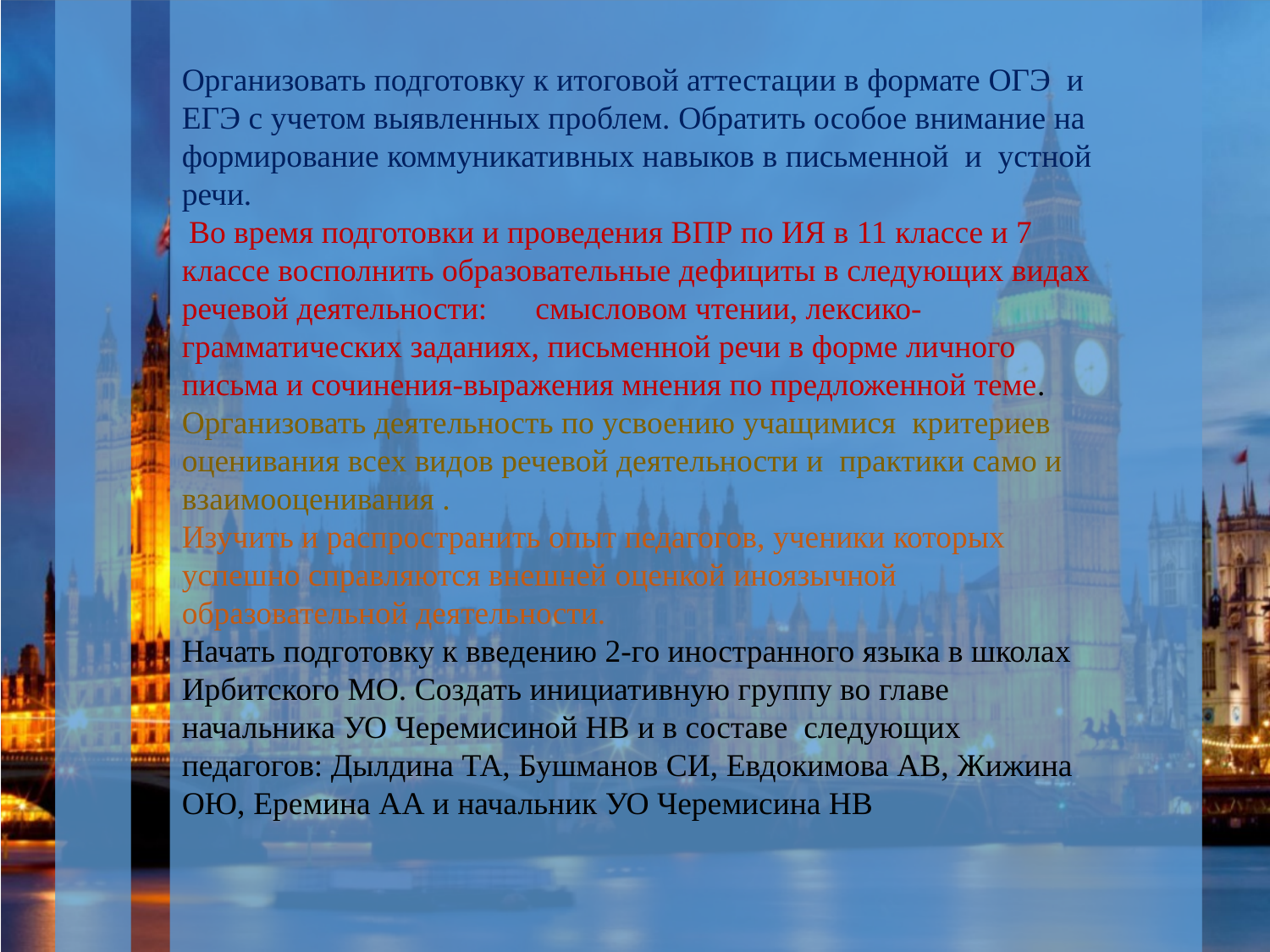

Организовать подготовку к итоговой аттестации в формате ОГЭ  и  ЕГЭ с учетом выявленных проблем. Обратить особое внимание на формирование коммуникативных навыков в письменной  и  устной речи.
 Во время подготовки и проведения ВПР по ИЯ в 11 классе и 7 классе восполнить образовательные дефициты в следующих видах речевой деятельности:      смысловом чтении, лексико-грамматических заданиях, письменной речи в форме личного письма и сочинения-выражения мнения по предложенной теме.
Организовать деятельность по усвоению учащимися  критериев оценивания всех видов речевой деятельности и  практики само и взаимооценивания .
Изучить и распространить опыт педагогов, ученики которых успешно справляются внешней оценкой иноязычной образовательной деятельности.
Начать подготовку к введению 2-го иностранного языка в школах Ирбитского МО. Создать инициативную группу во главе начальника УО Черемисиной НВ и в составе  следующих педагогов: Дылдина ТА, Бушманов СИ, Евдокимова АВ, Жижина ОЮ, Еремина АА и начальник УО Черемисина НВ